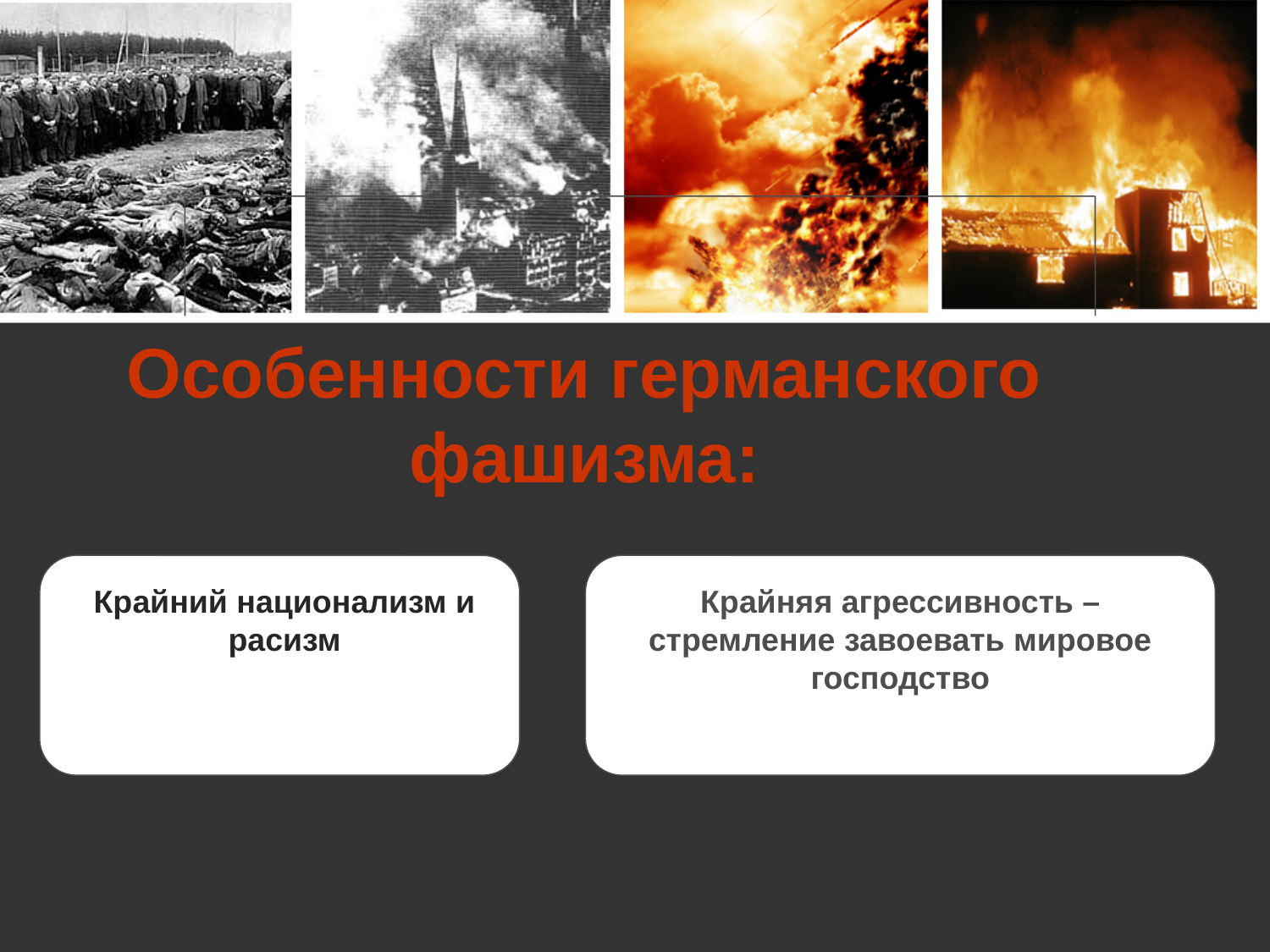

# Особенности германского фашизма:

Крайний национализм и расизм
Крайняя агрессивность – стремление завоевать мировое господство